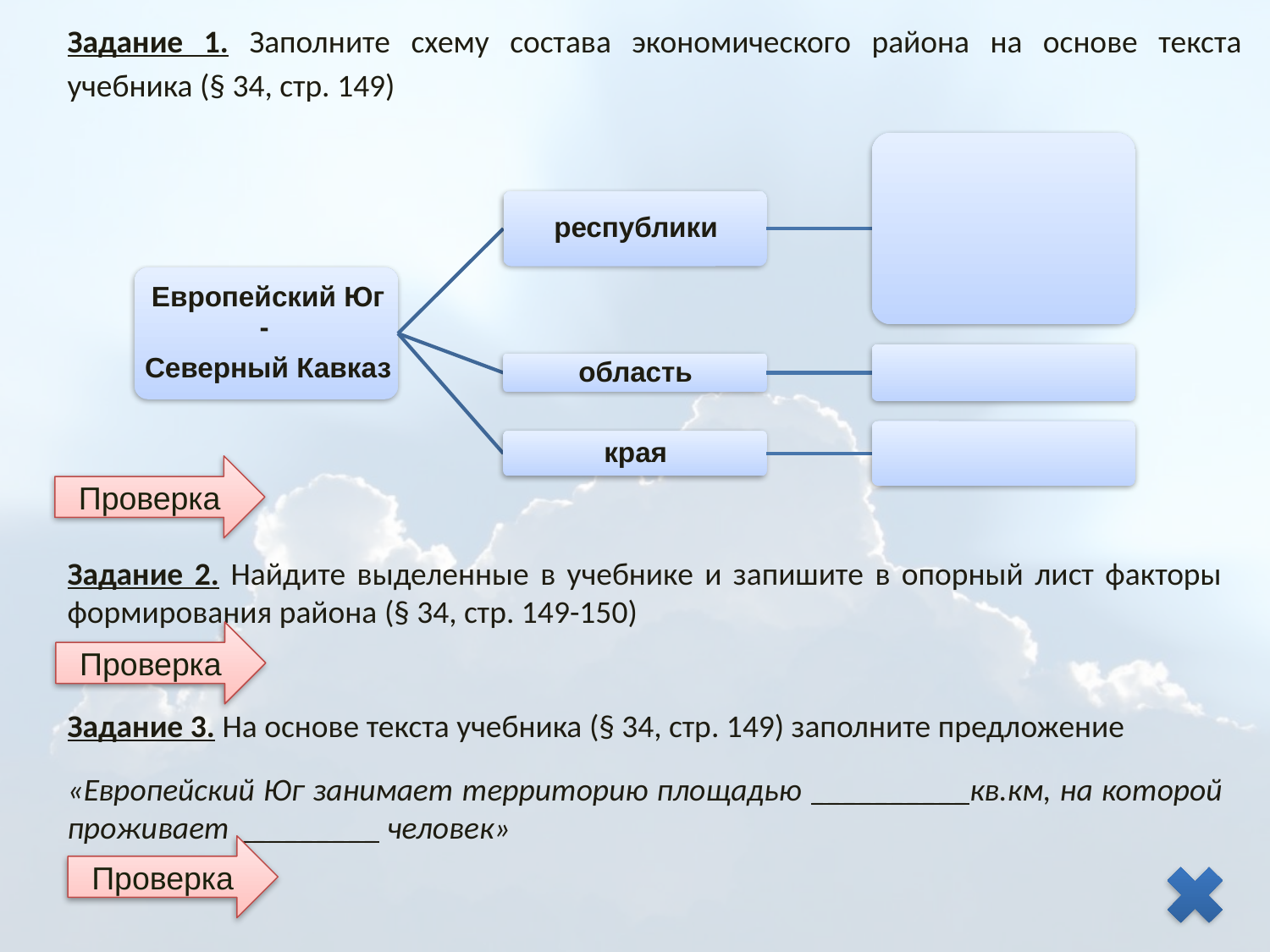

Задание 1. Заполните схему состава экономического района на основе текста учебника (§ 34, стр. 149)
Европейский Юг -
Северный Кавказ

республики

область

края

Проверка
Задание 2. Найдите выделенные в учебнике и запишите в опорный лист факторы формирования района (§ 34, стр. 149-150)

Задание 3. На основе текста учебника (§ 34, стр. 149) заполните предложение

«Европейский Юг занимает территорию площадью __________кв.км, на которой проживает _________ человек»
Проверка
Проверка